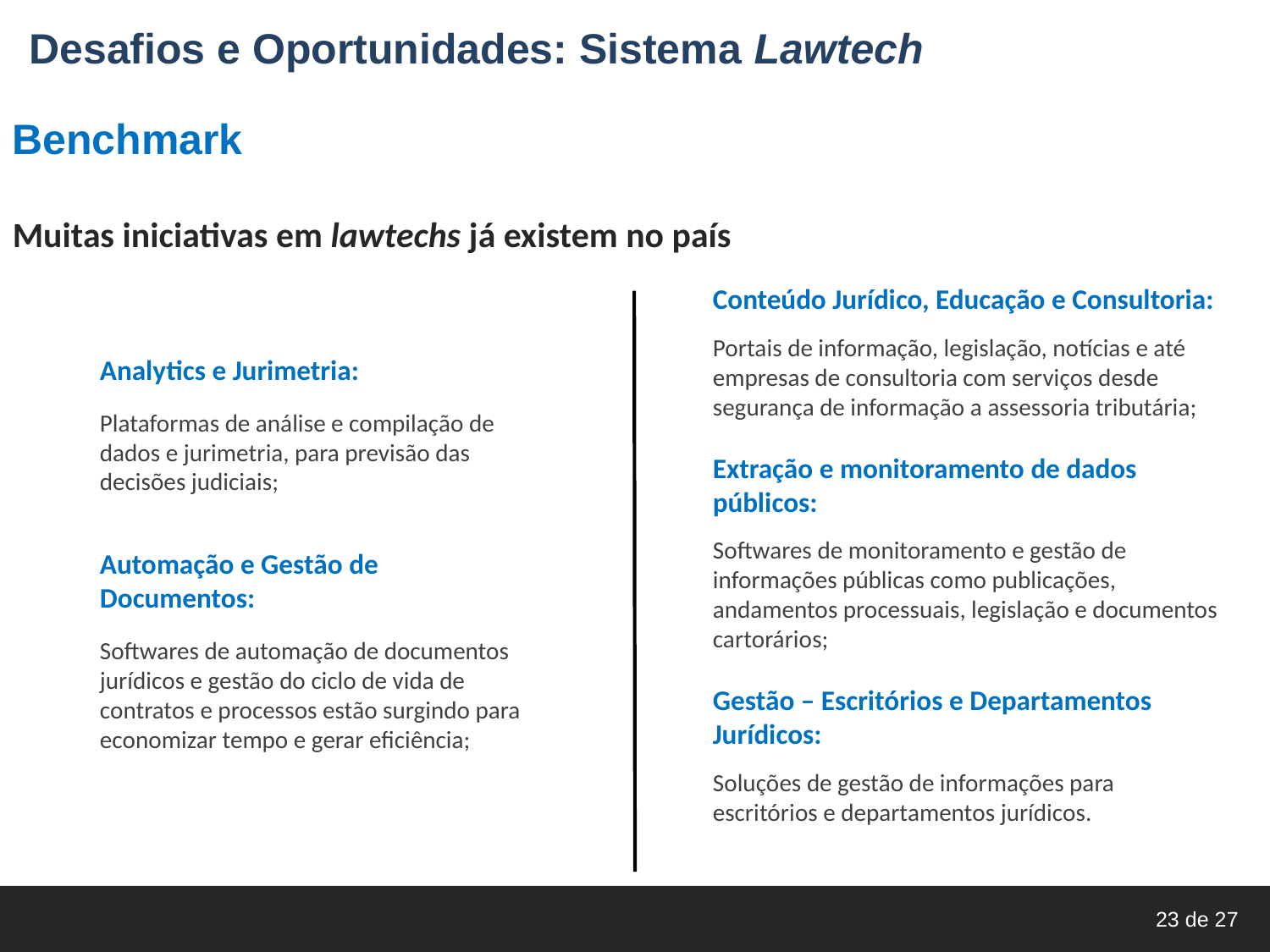

Desafios e Oportunidades: Sistema Lawtech
Benchmark
Muitas iniciativas em lawtechs já existem no país
Conteúdo Jurídico, Educação e Consultoria:

Portais de informação, legislação, notícias e até empresas de consultoria com serviços desde segurança de informação a assessoria tributária;

Extração e monitoramento de dados públicos:

Softwares de monitoramento e gestão de informações públicas como publicações, andamentos processuais, legislação e documentos cartorários;

Gestão – Escritórios e Departamentos Jurídicos:

Soluções de gestão de informações para escritórios e departamentos jurídicos.
Analytics e Jurimetria:

Plataformas de análise e compilação de dados e jurimetria, para previsão das decisões judiciais;

Automação e Gestão de Documentos:

Softwares de automação de documentos jurídicos e gestão do ciclo de vida de contratos e processos estão surgindo para economizar tempo e gerar eficiência;